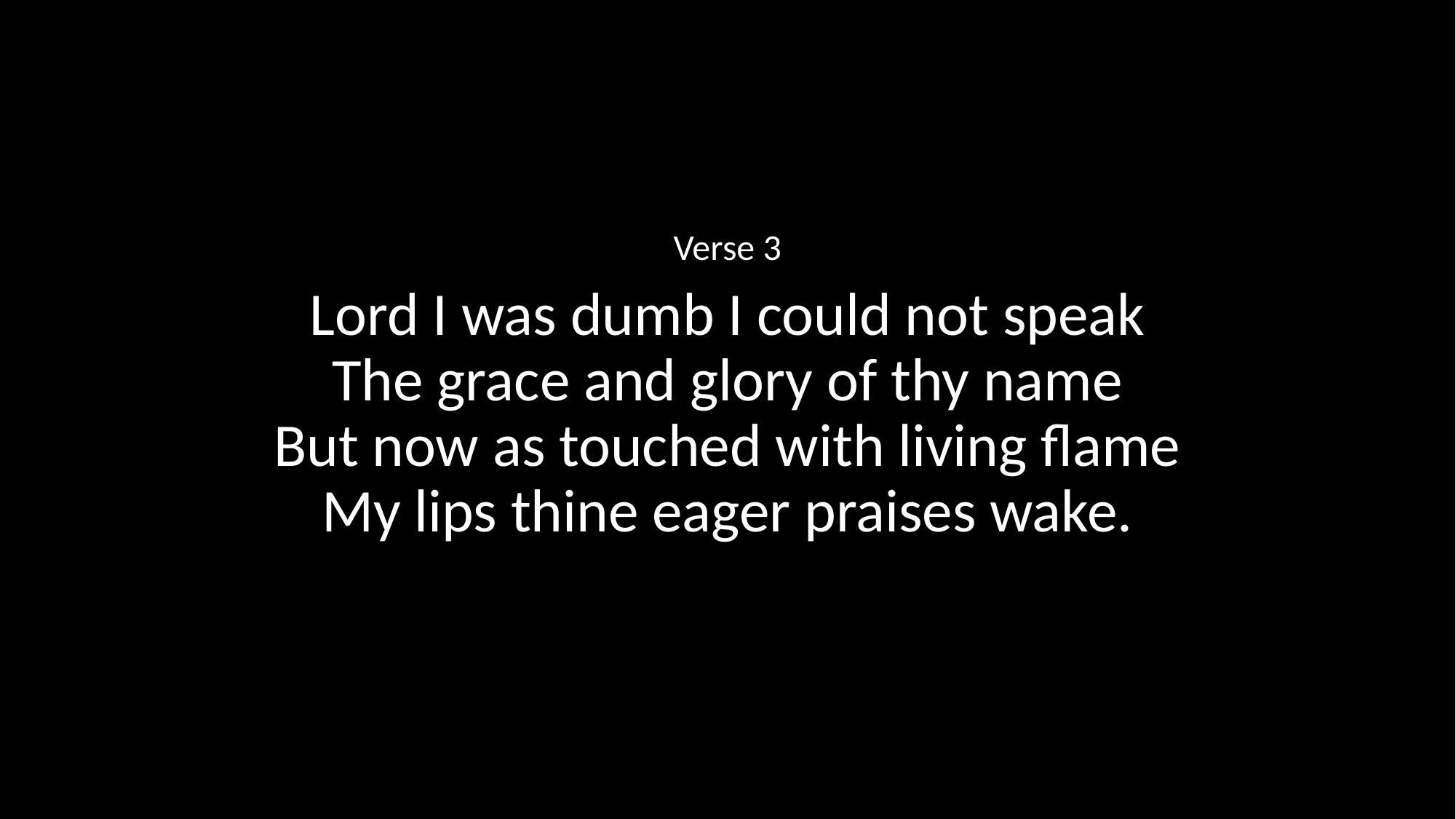

Verse 3
Lord I was dumb I could not speak
The grace and glory of thy name
But now as touched with living flame
My lips thine eager praises wake.